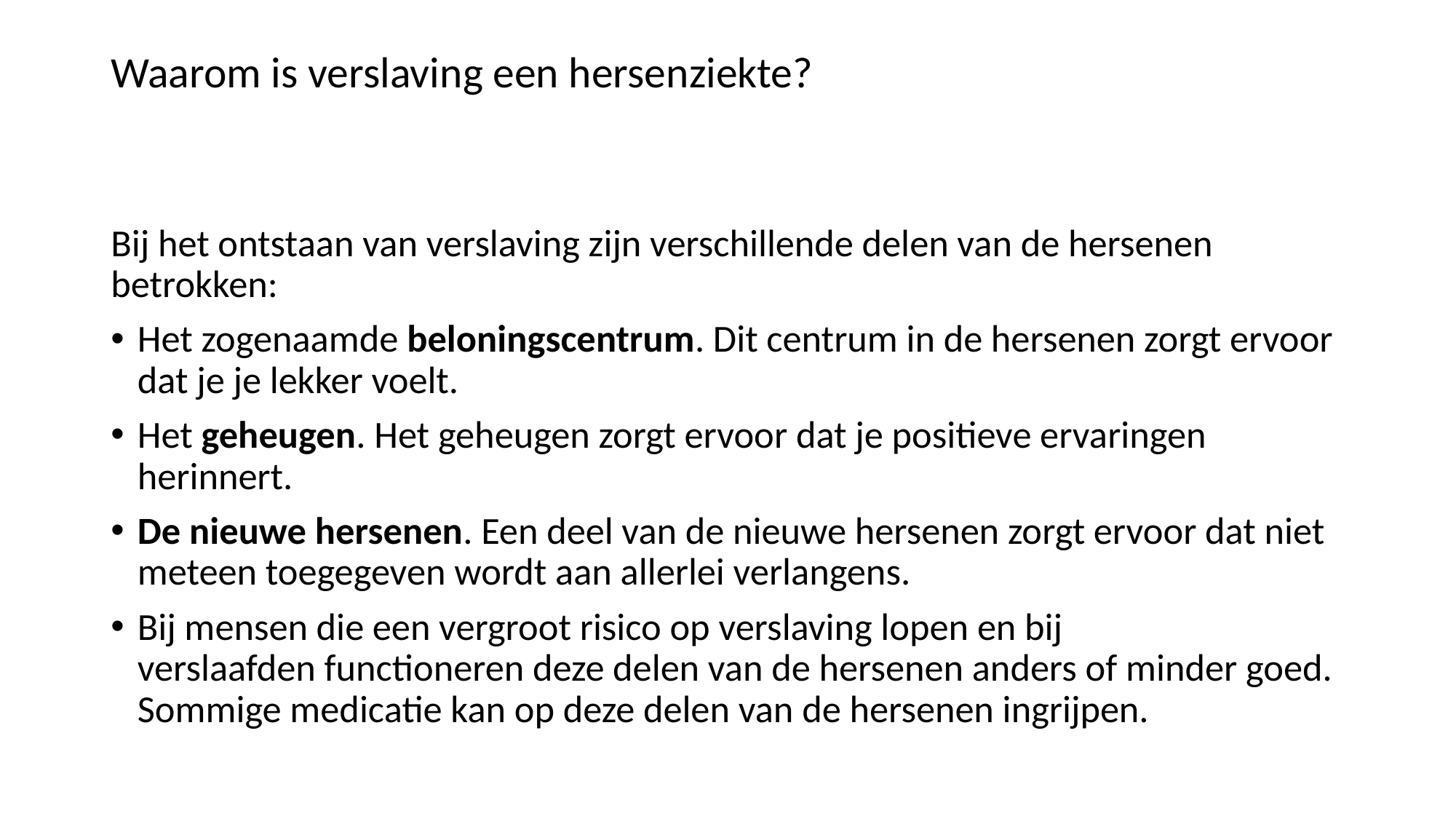

# Waarom is verslaving een hersenziekte?
Bij het ontstaan van verslaving zijn verschillende delen van de hersenen betrokken:
Het zogenaamde beloningscentrum. Dit centrum in de hersenen zorgt ervoor dat je je lekker voelt.
Het geheugen. Het geheugen zorgt ervoor dat je positieve ervaringen herinnert.
De nieuwe hersenen. Een deel van de nieuwe hersenen zorgt ervoor dat niet meteen toegegeven wordt aan allerlei verlangens.
Bij mensen die een vergroot risico op verslaving lopen en bij verslaafden functioneren deze delen van de hersenen anders of minder goed. Sommige medicatie kan op deze delen van de hersenen ingrijpen.